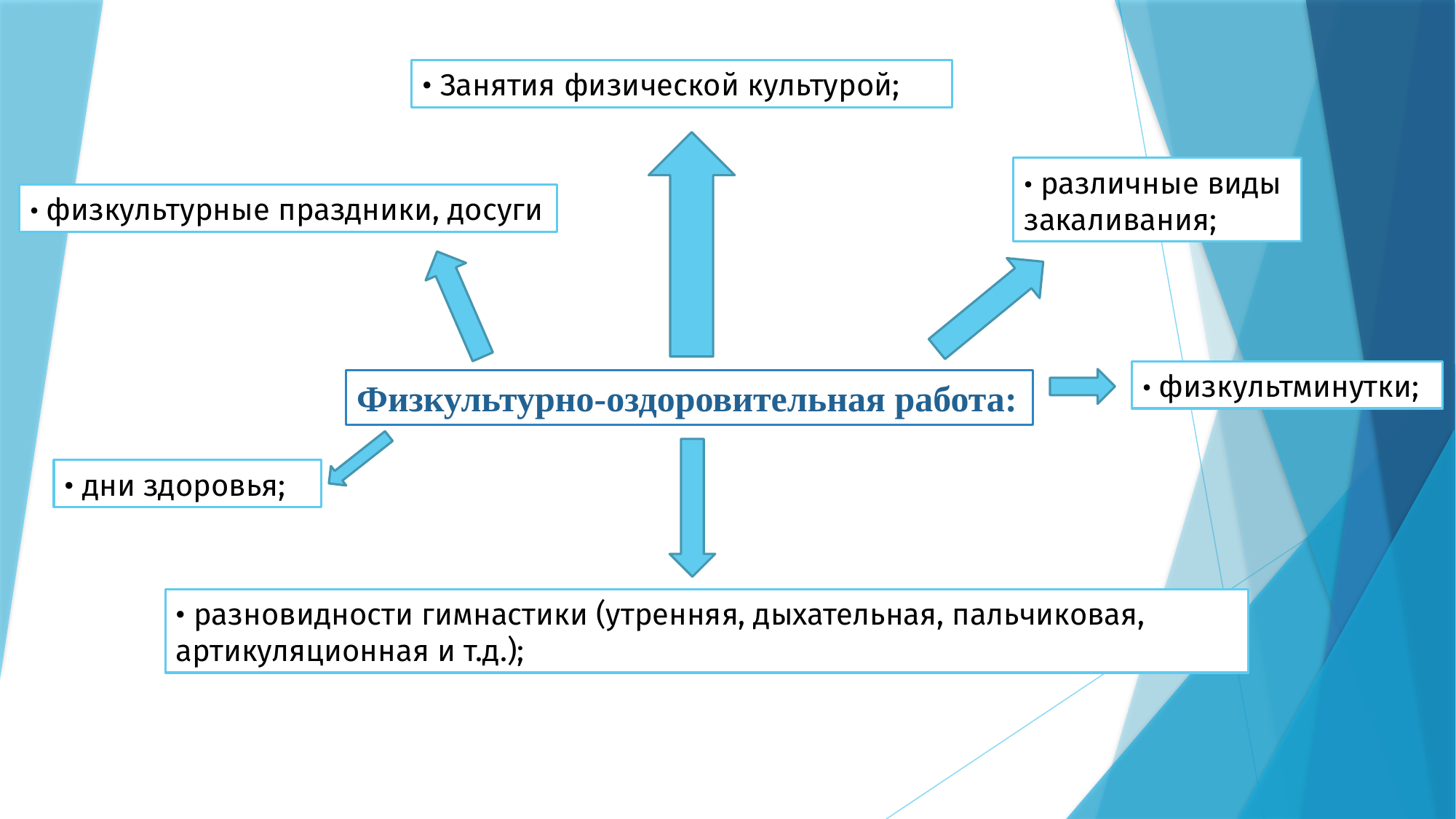

• Занятия физической культурой;
• различные виды закаливания;
• физкультурные праздники, досуги

• физкультминутки;

Физкультурно-оздоровительная работа:

• дни здоровья;

• разновидности гимнастики (утренняя, дыхательная, пальчиковая, артикуляционная и т.д.);